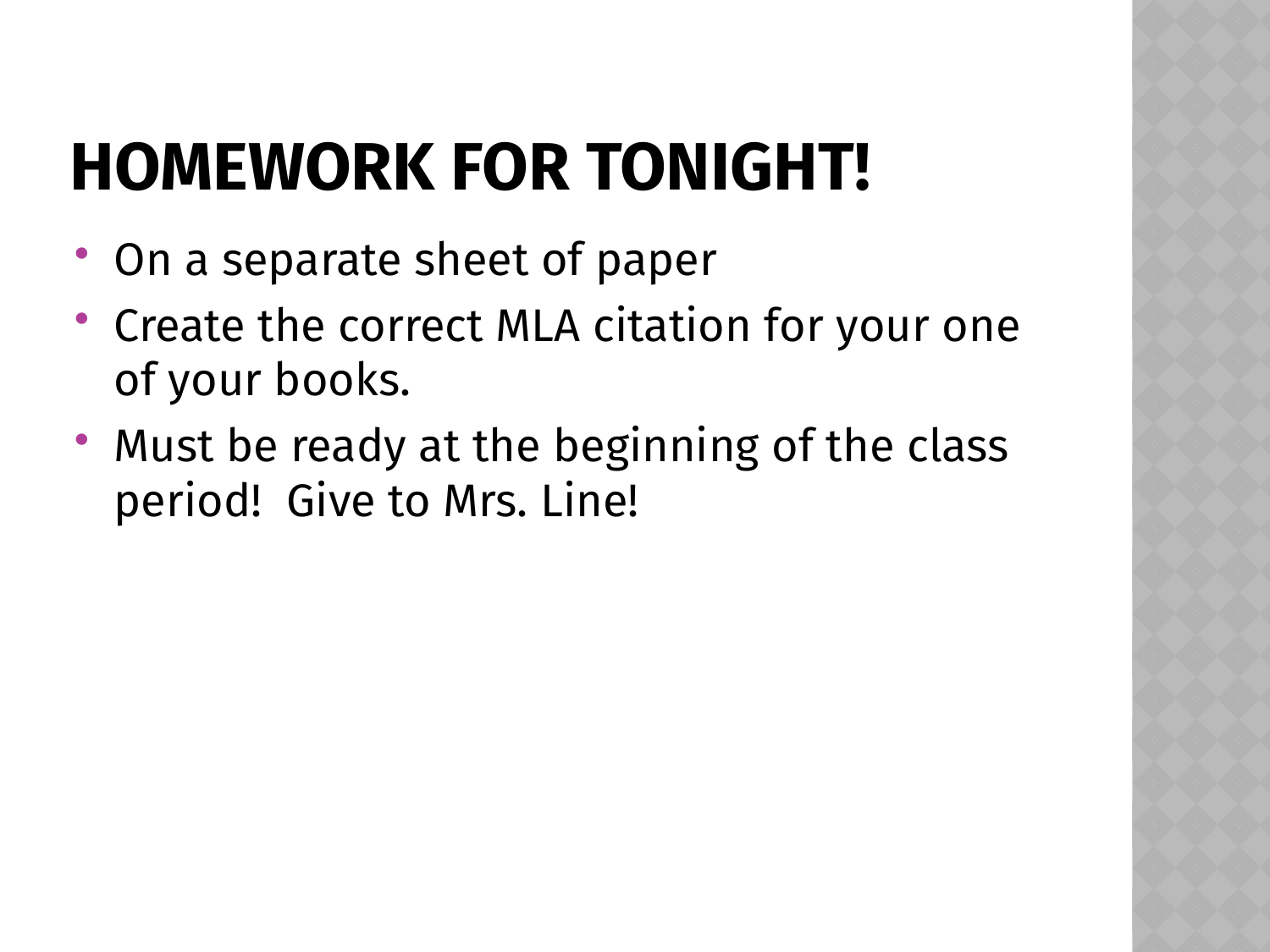

# HOMEWORK For Tonight!
On a separate sheet of paper
Create the correct MLA citation for your one of your books.
Must be ready at the beginning of the class period!  Give to Mrs. Line!